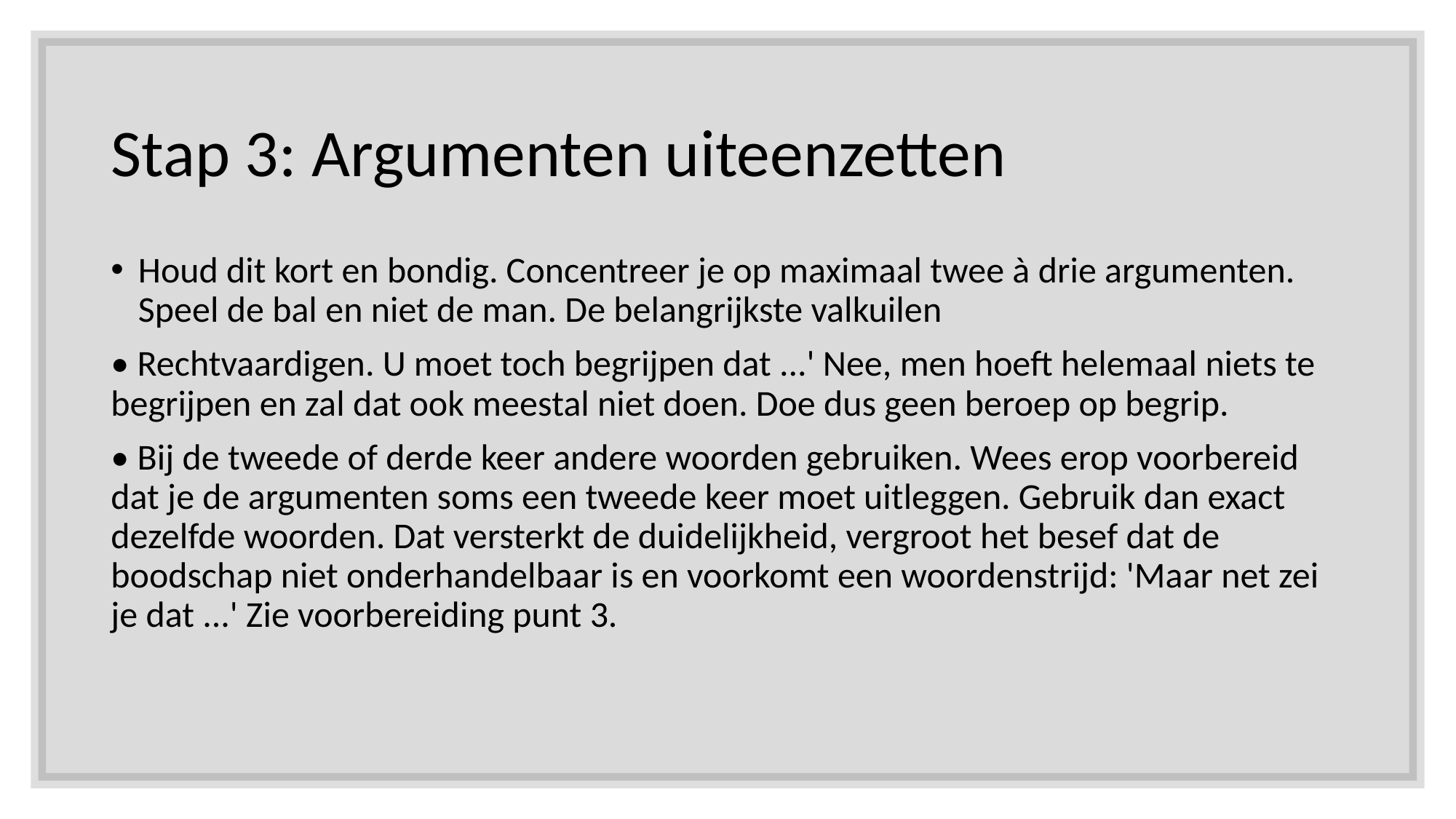

# Stap 3: Argumenten uiteenzetten
Houd dit kort en bondig. Concentreer je op maximaal twee à drie argumenten. Speel de bal en niet de man. De belangrijkste valkuilen
• Rechtvaardigen. U moet toch begrijpen dat ...' Nee, men hoeft helemaal niets te begrijpen en zal dat ook meestal niet doen. Doe dus geen beroep op begrip.
• Bij de tweede of derde keer andere woorden gebruiken. Wees erop voorbereid dat je de argumenten soms een tweede keer moet uitleggen. Gebruik dan exact dezelfde woorden. Dat versterkt de duidelijkheid, vergroot het besef dat de boodschap niet onderhandelbaar is en voorkomt een woordenstrijd: 'Maar net zei je dat ...' Zie voorbereiding punt 3.